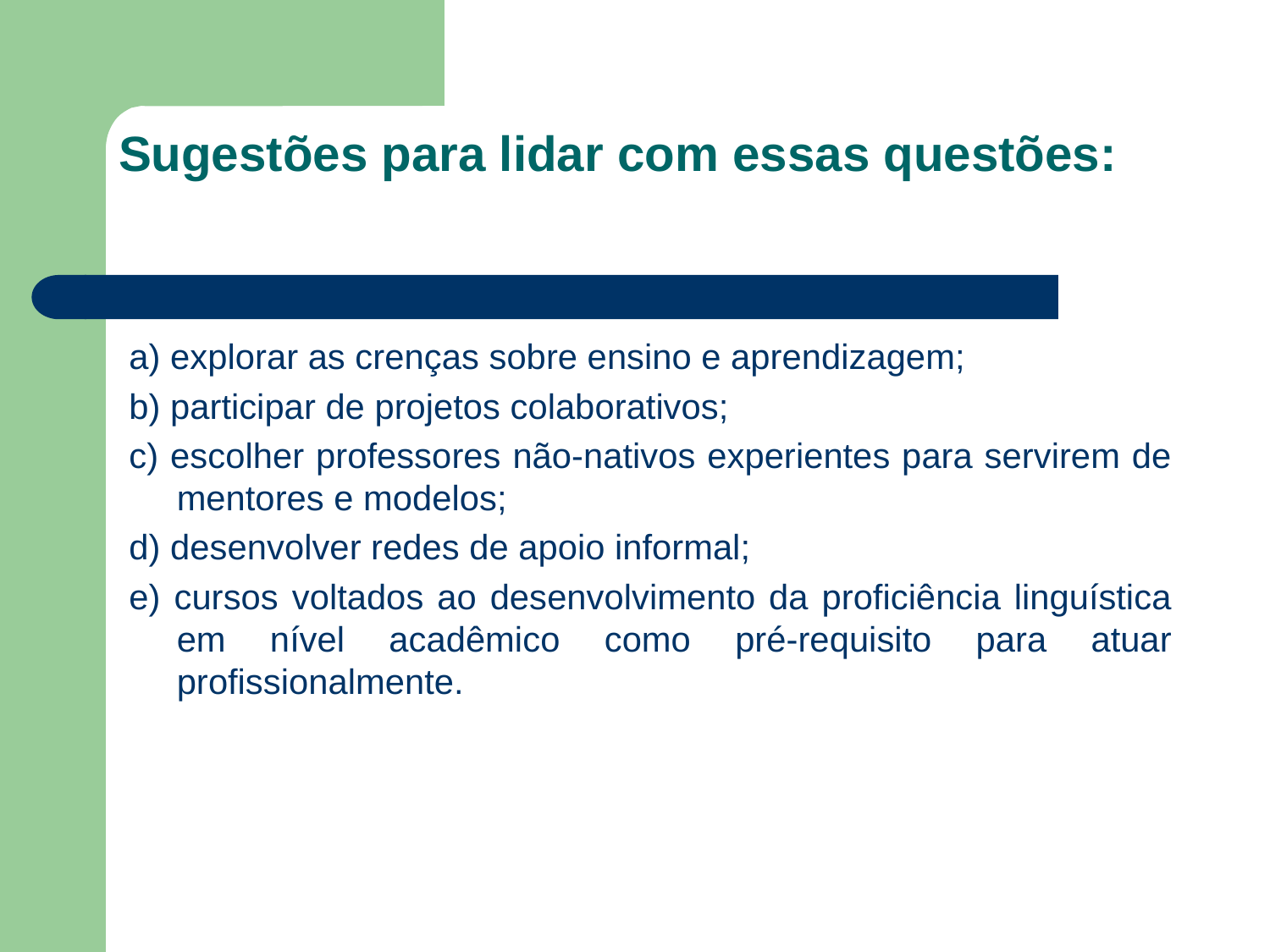

# Sugestões para lidar com essas questões:
a) explorar as crenças sobre ensino e aprendizagem;
b) participar de projetos colaborativos;
c) escolher professores não-nativos experientes para servirem de mentores e modelos;
d) desenvolver redes de apoio informal;
e) cursos voltados ao desenvolvimento da proficiência linguística em nível acadêmico como pré-requisito para atuar profissionalmente.